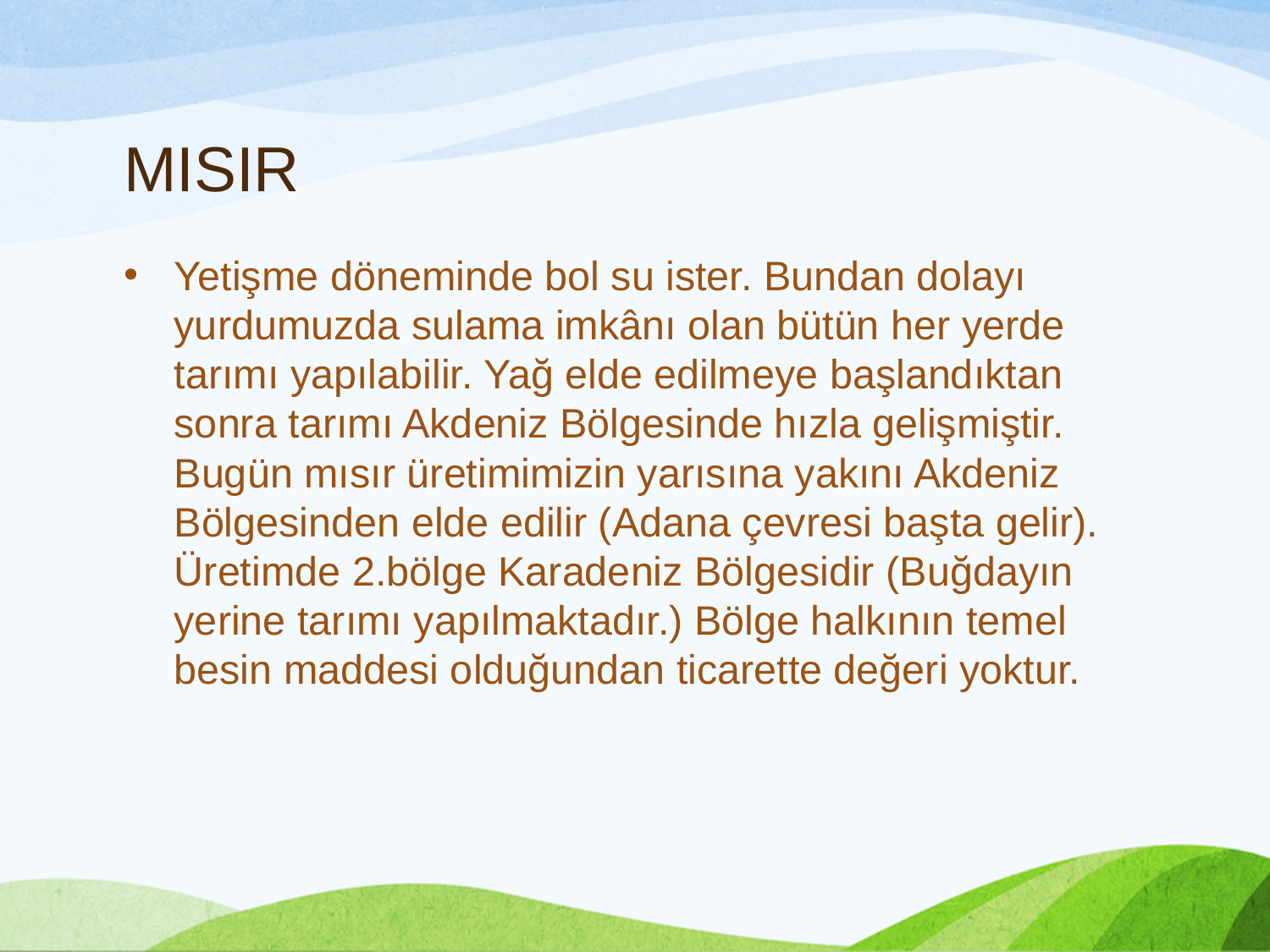

# MISIR
Yetişme döneminde bol su ister. Bundan dolayı yurdumuzda sulama imkânı olan bütün her yerde tarımı yapılabilir. Yağ elde edilmeye başlandıktan sonra tarımı Akdeniz Bölgesinde hızla gelişmiştir. Bugün mısır üretimimizin yarısına yakını Akdeniz Bölgesinden elde edilir (Adana çevresi başta gelir). Üretimde 2.bölge Karadeniz Bölgesidir (Buğdayın yerine tarımı yapılmaktadır.) Bölge halkının temel besin maddesi olduğundan ticarette değeri yoktur.